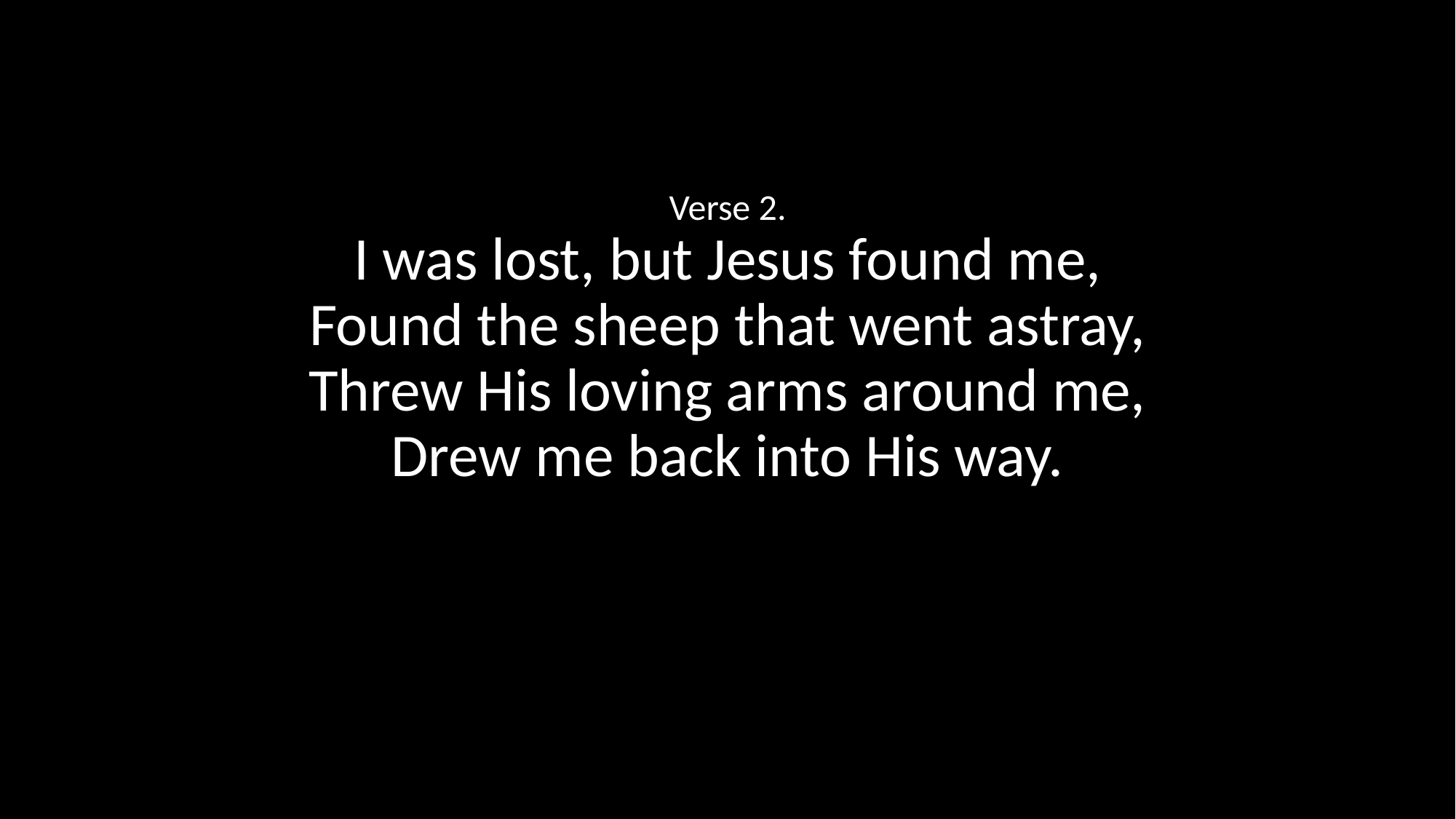

Verse 2.
I was lost, but Jesus found me,
Found the sheep that went astray,
Threw His loving arms around me,
Drew me back into His way.